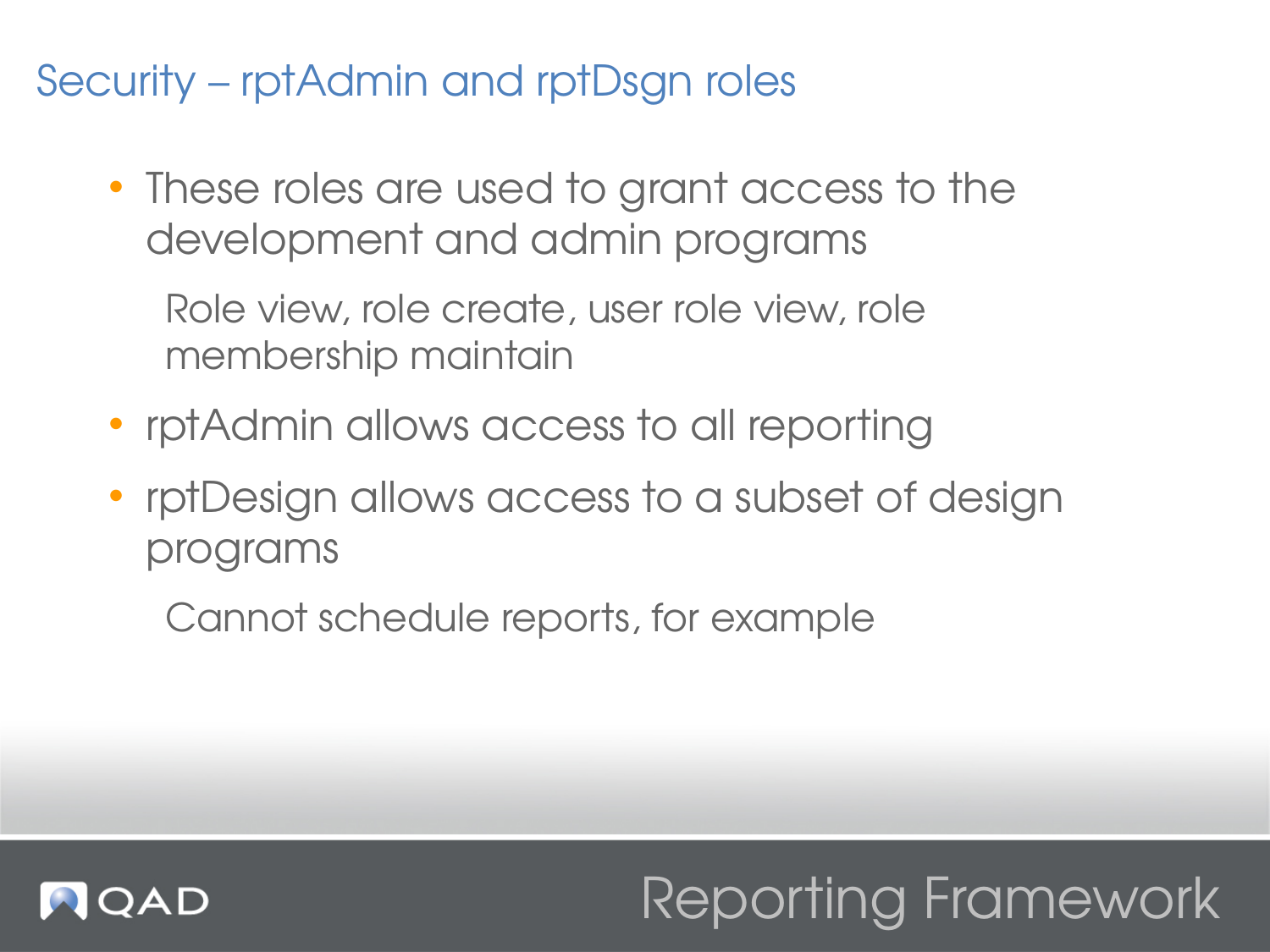

Security – rptAdmin and rptDsgn roles

These roles are used to grant access to the development and admin programs
Role view, role create, user role view, role membership maintain
rptAdmin allows access to all reporting
rptDesign allows access to a subset of design programs
Cannot schedule reports, for example

# Reporting Framework